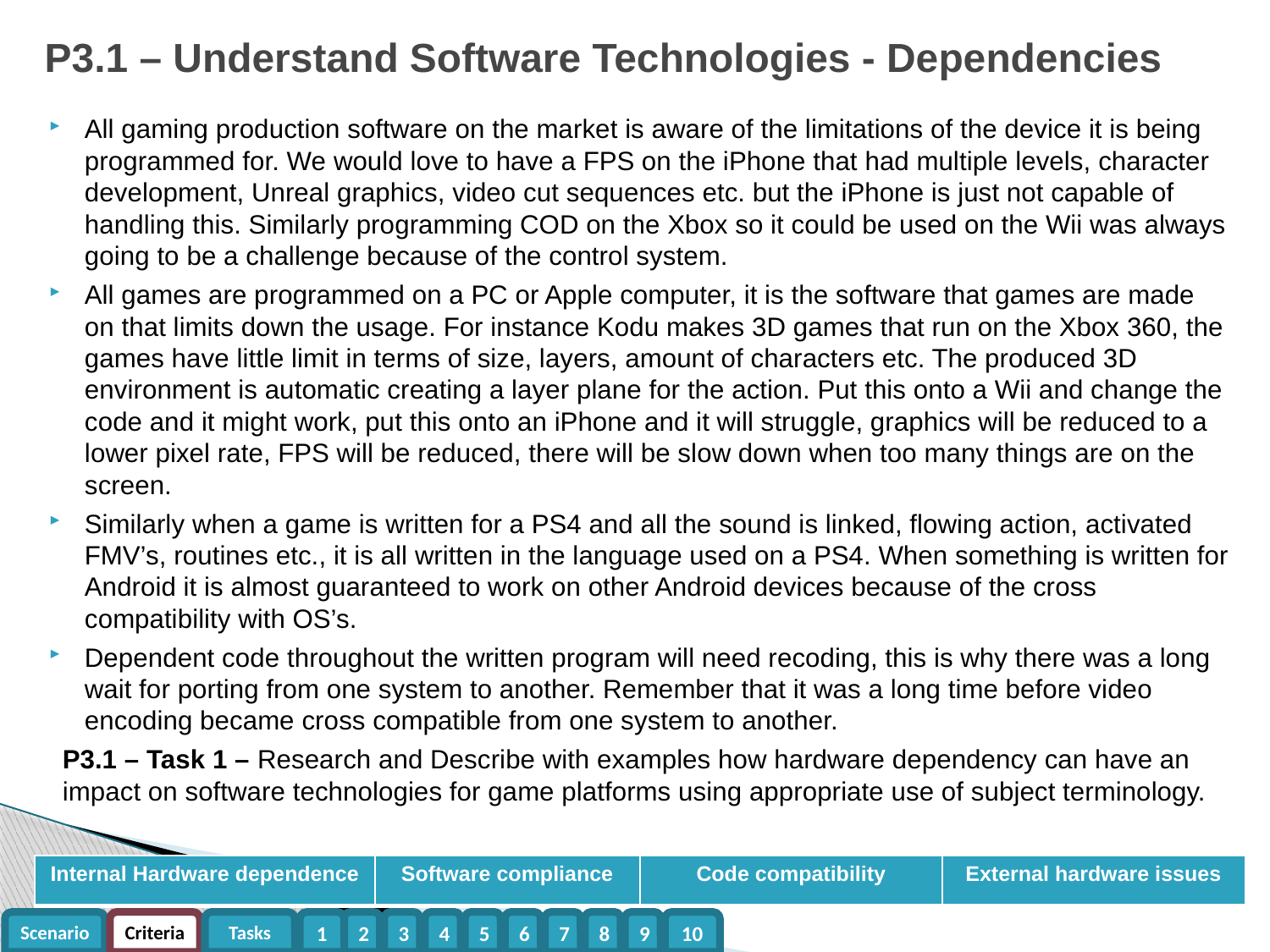

# P3.1 – Understand Software Technologies - Dependencies
All gaming production software on the market is aware of the limitations of the device it is being programmed for. We would love to have a FPS on the iPhone that had multiple levels, character development, Unreal graphics, video cut sequences etc. but the iPhone is just not capable of handling this. Similarly programming COD on the Xbox so it could be used on the Wii was always going to be a challenge because of the control system.
All games are programmed on a PC or Apple computer, it is the software that games are made on that limits down the usage. For instance Kodu makes 3D games that run on the Xbox 360, the games have little limit in terms of size, layers, amount of characters etc. The produced 3D environment is automatic creating a layer plane for the action. Put this onto a Wii and change the code and it might work, put this onto an iPhone and it will struggle, graphics will be reduced to a lower pixel rate, FPS will be reduced, there will be slow down when too many things are on the screen.
Similarly when a game is written for a PS4 and all the sound is linked, flowing action, activated FMV’s, routines etc., it is all written in the language used on a PS4. When something is written for Android it is almost guaranteed to work on other Android devices because of the cross compatibility with OS’s.
Dependent code throughout the written program will need recoding, this is why there was a long wait for porting from one system to another. Remember that it was a long time before video encoding became cross compatible from one system to another.
P3.1 – Task 1 – Research and Describe with examples how hardware dependency can have an impact on software technologies for game platforms using appropriate use of subject terminology.

| Internal Hardware dependence | Software compliance | Code compatibility | External hardware issues |
| --- | --- | --- | --- |